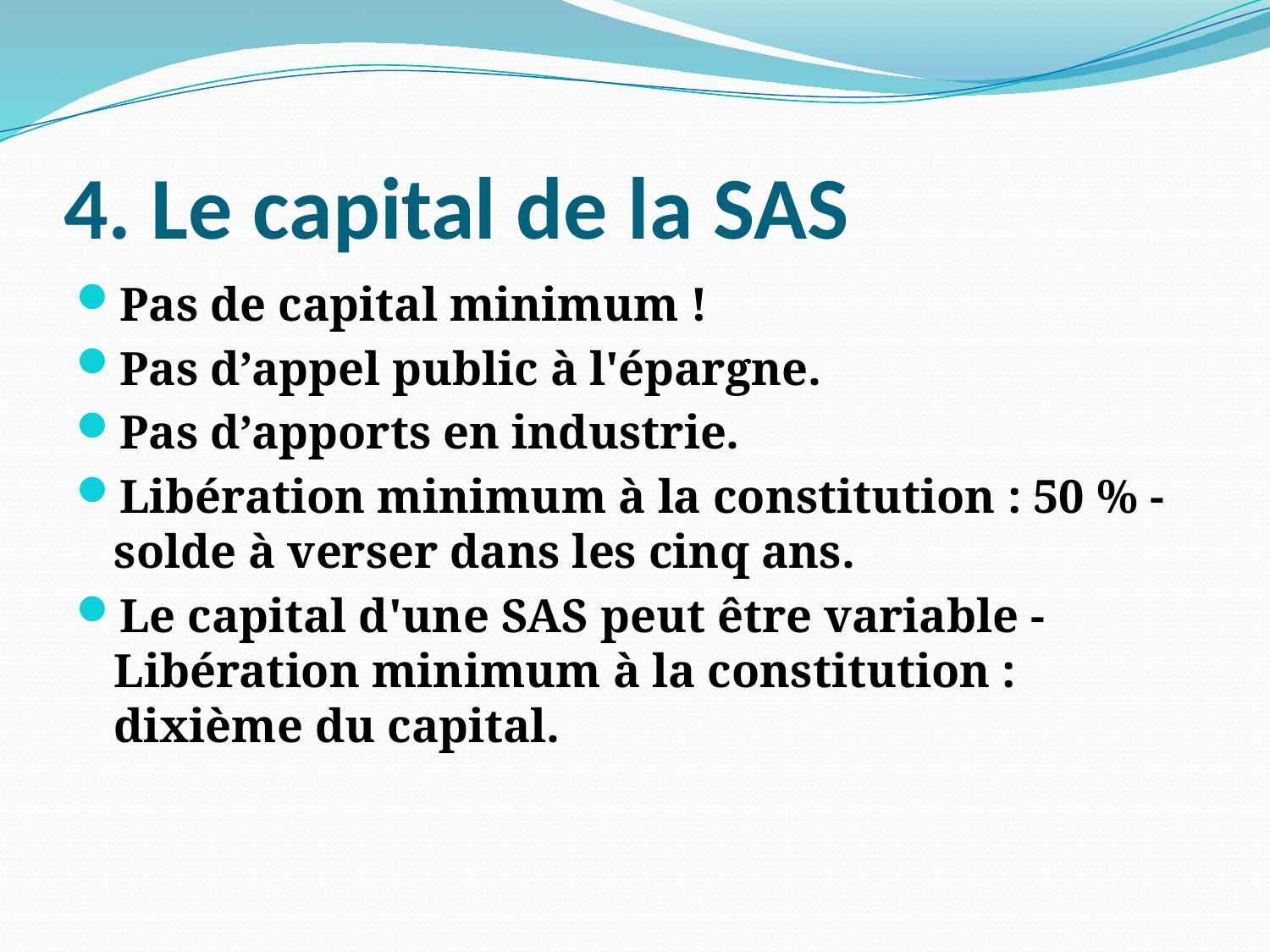

# 4. Le capital de la SAS
Pas de capital minimum !
Pas d’appel public à l'épargne.
Pas d’apports en industrie.
Libération minimum à la constitution : 50 % - solde à verser dans les cinq ans.
Le capital d'une SAS peut être variable - Libération minimum à la constitution : dixième du capital.